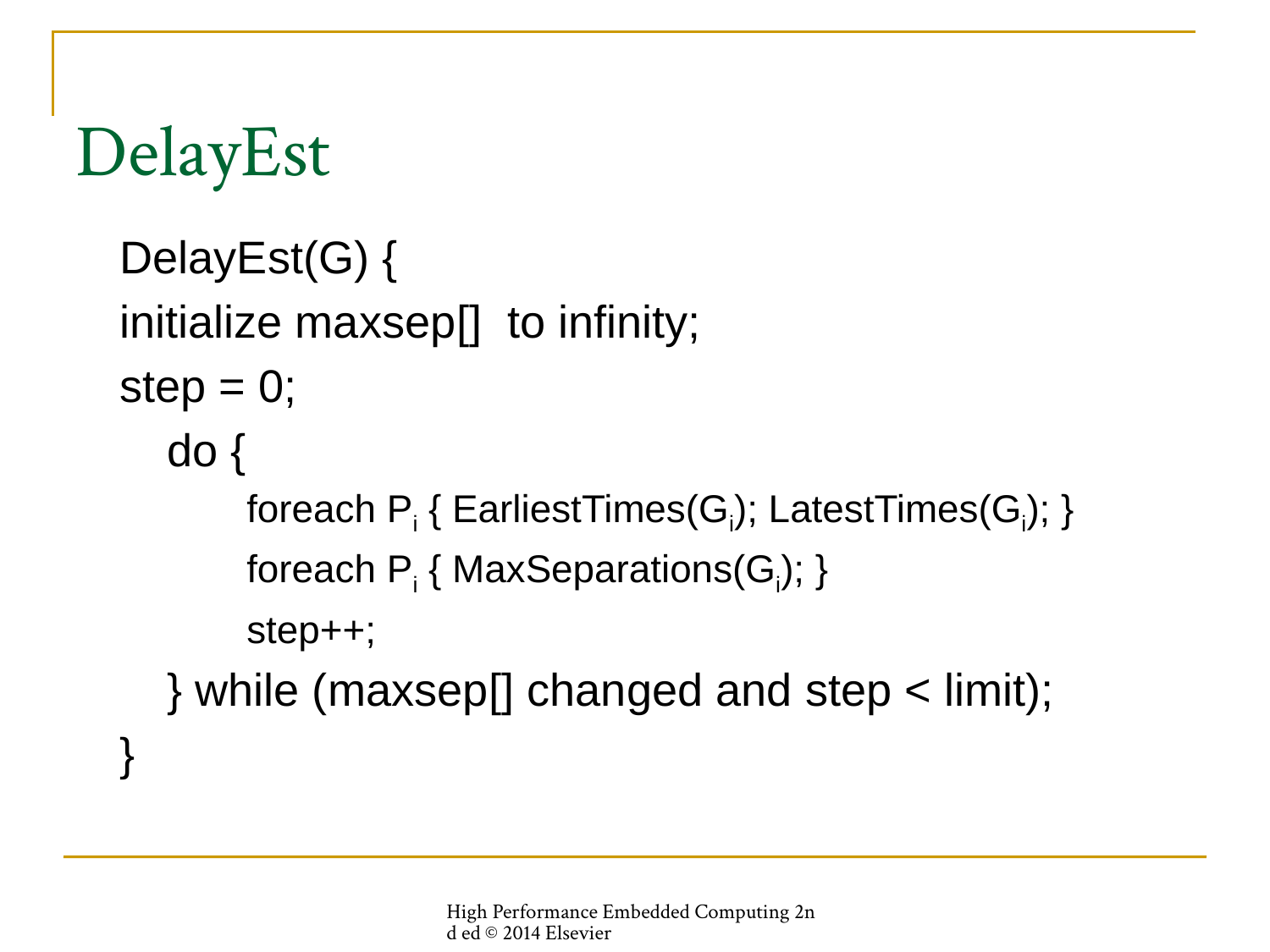

# DelayEst
DelayEst(G) {
initialize maxsep[]  to infinity;
step = 0;
	do {
foreach Pi { EarliestTimes(Gi); LatestTimes(Gi); }
foreach Pi { MaxSeparations(Gi); }
step++;
	} while (maxsep[] changed and step < limit);
}
High Performance Embedded Computing 2nd ed © 2014 Elsevier